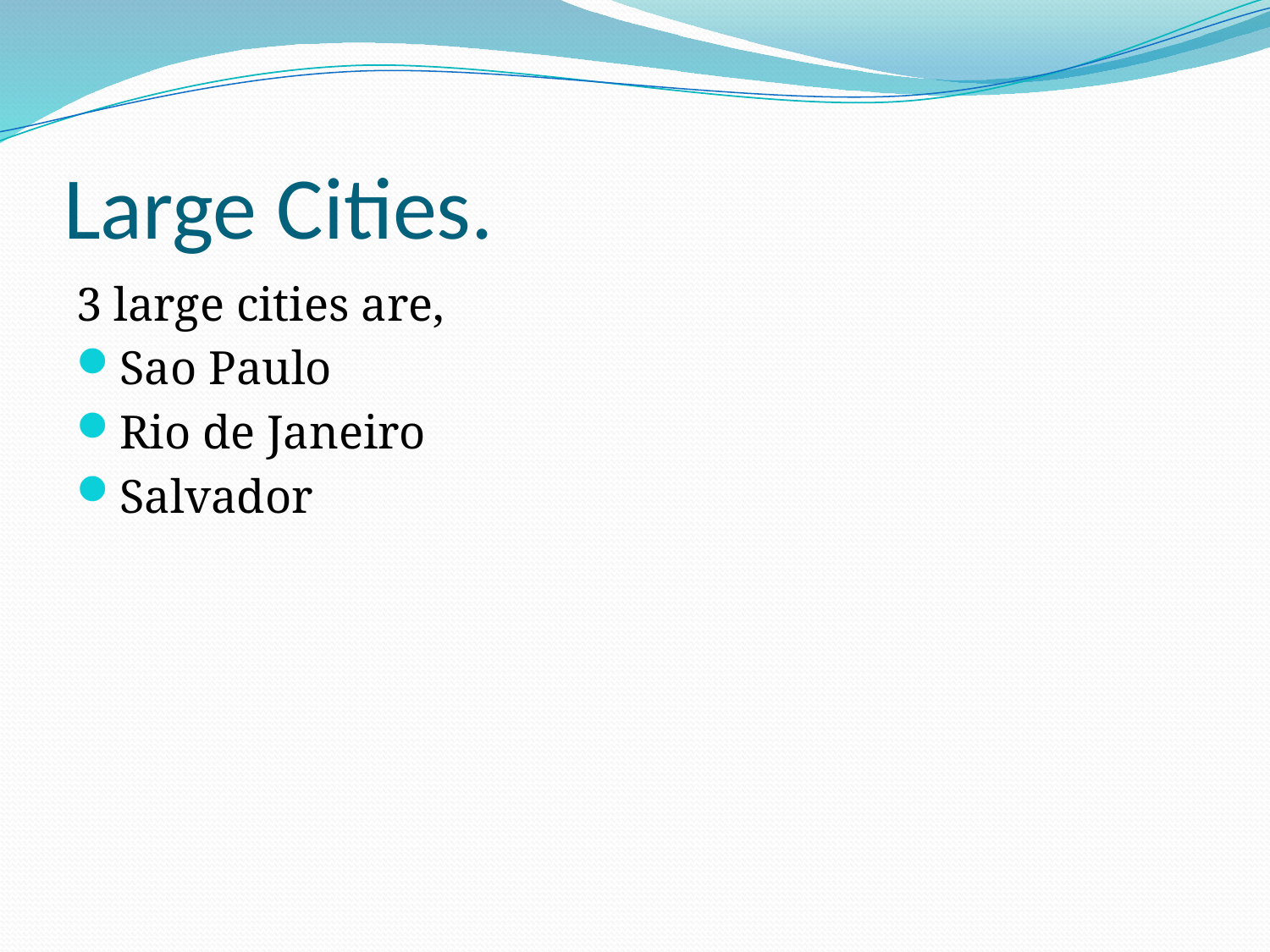

# Large Cities.
3 large cities are,
Sao Paulo
Rio de Janeiro
Salvador